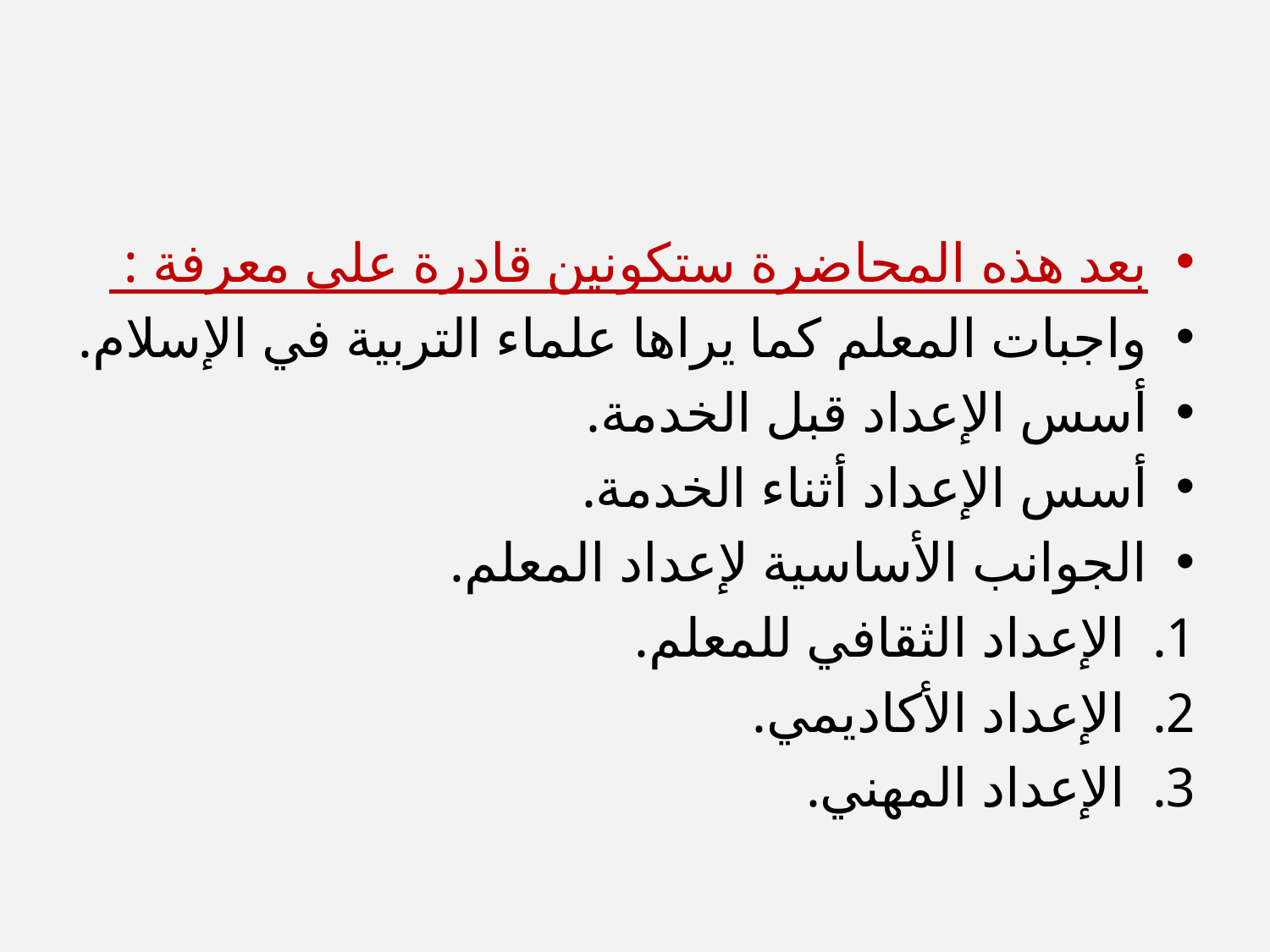

بعد هذه المحاضرة ستكونين قادرة على معرفة :
واجبات المعلم كما يراها علماء التربية في الإسلام.
أسس الإعداد قبل الخدمة.
أسس الإعداد أثناء الخدمة.
الجوانب الأساسية لإعداد المعلم.
الإعداد الثقافي للمعلم.
الإعداد الأكاديمي.
الإعداد المهني.